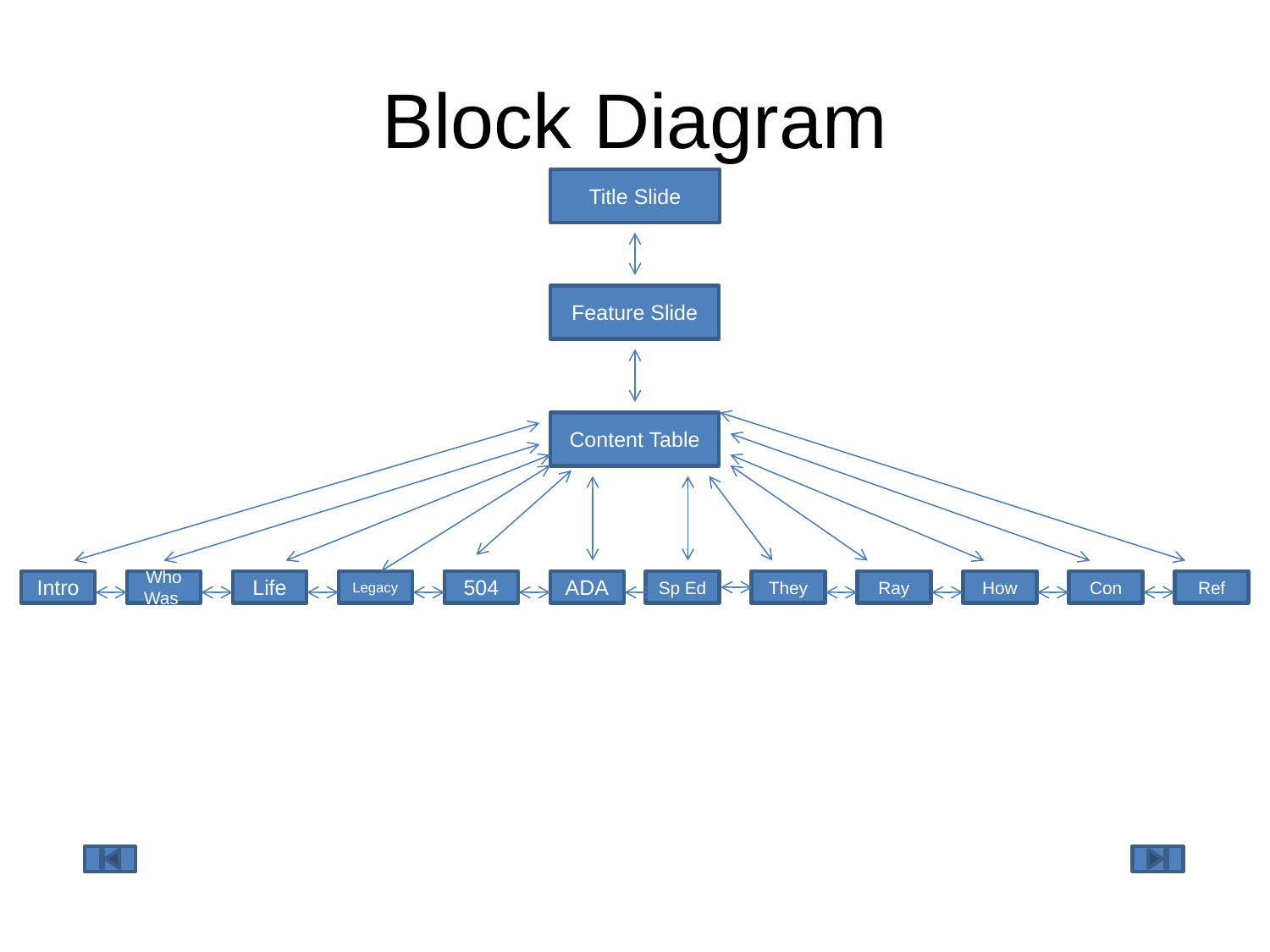

# Block Diagram
Title Slide

Feature Slide
Content Table
Intro
Who Was
Life
Legacy
504
ADA
Sp Ed
They
Ray
How
Con
Ref